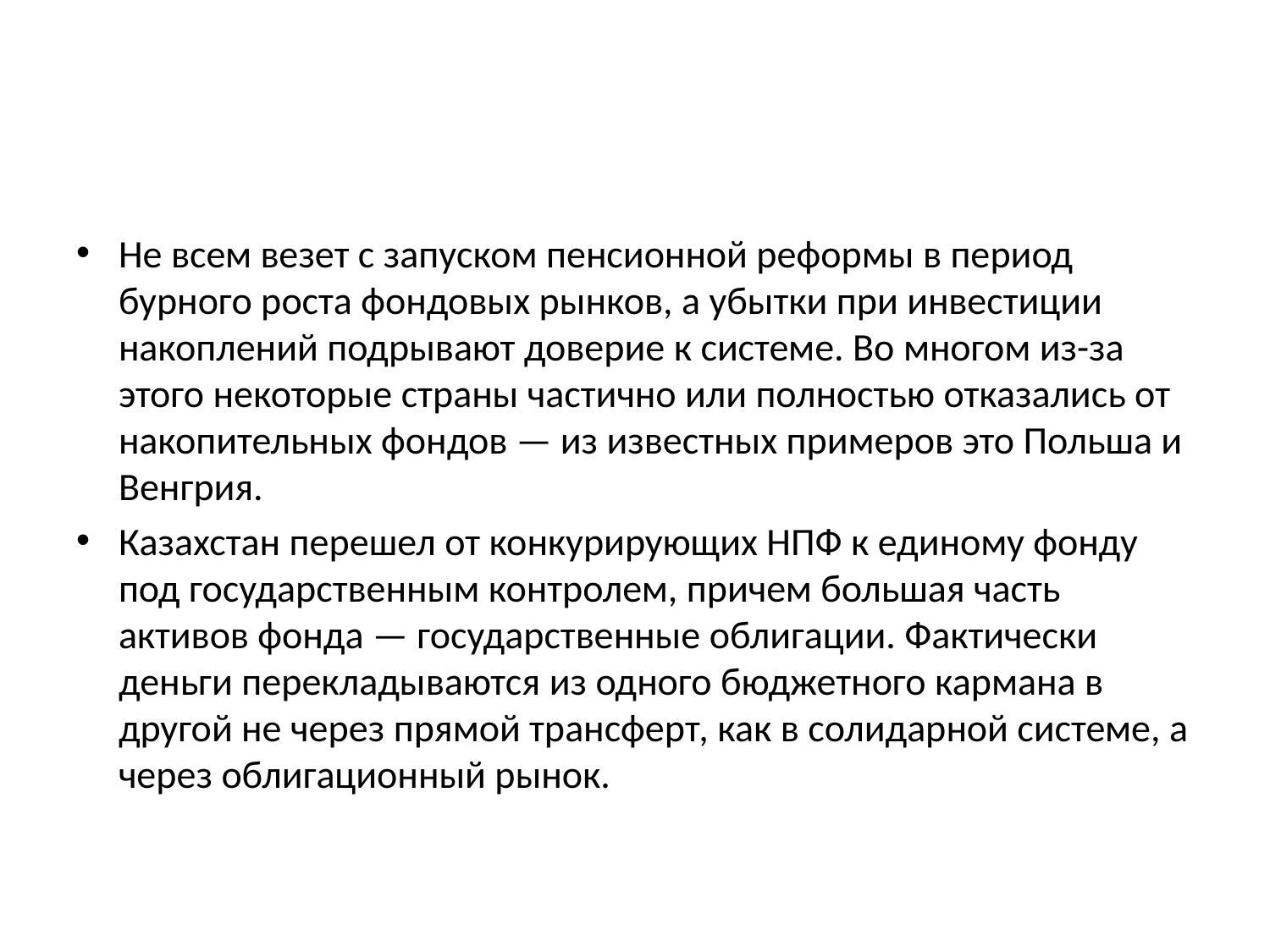

#
Не всем везет с запуском пенсионной реформы в период бурного роста фондовых рынков, а убытки при инвестиции накоплений подрывают доверие к системе. Во многом из-за этого некоторые страны частично или полностью отказались от накопительных фондов — из известных примеров это Польша и Венгрия.
Казахстан перешел от конкурирующих НПФ к единому фонду под государственным контролем, причем большая часть активов фонда — государственные облигации. Фактически деньги перекладываются из одного бюджетного кармана в другой не через прямой трансферт​, как в солидарной системе, а через облигационный рынок.